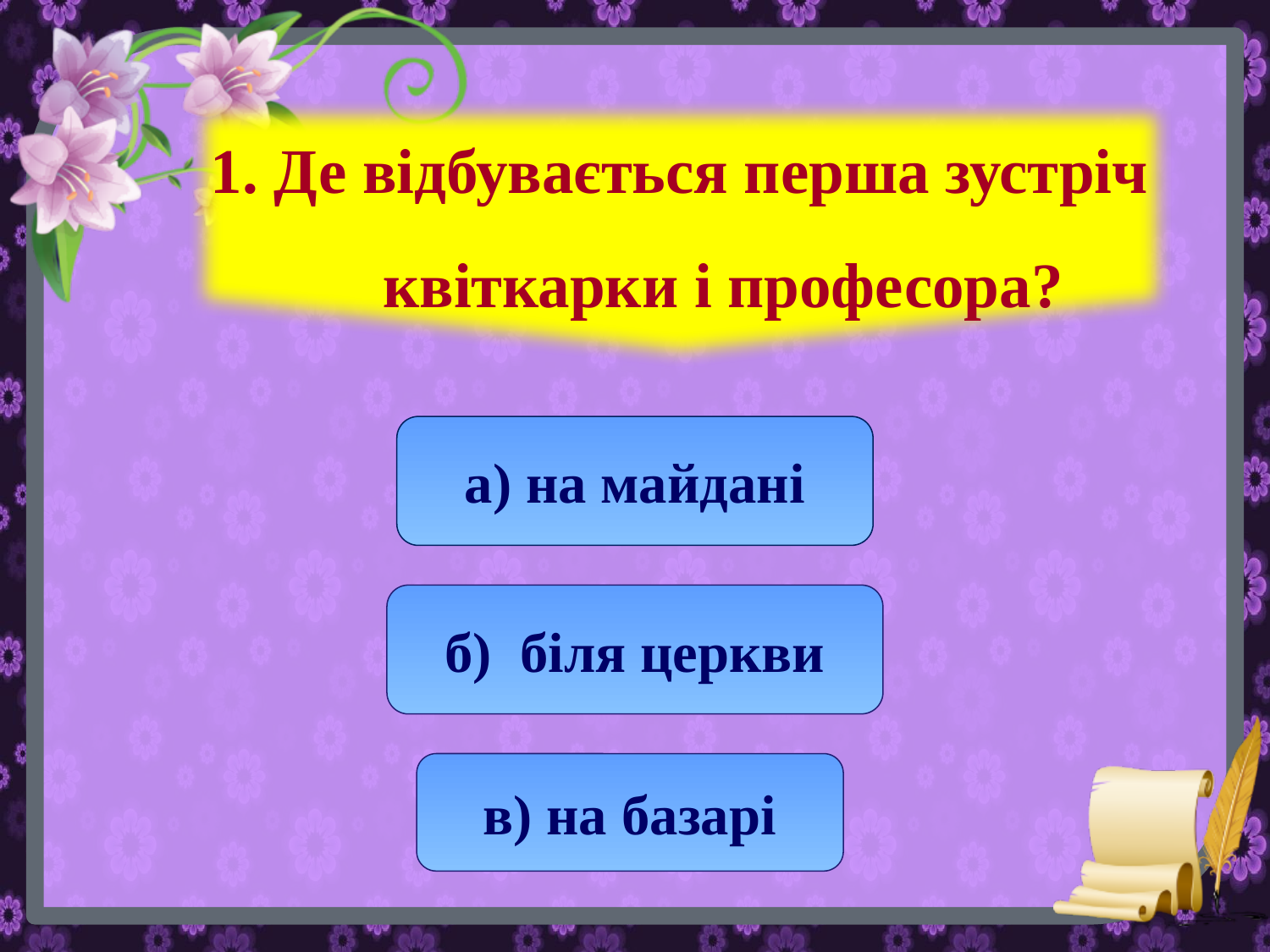

1. Де відбувається перша зустріч квіткарки і професора?

а) на майдані
б)  біля церкви
в) на базарі